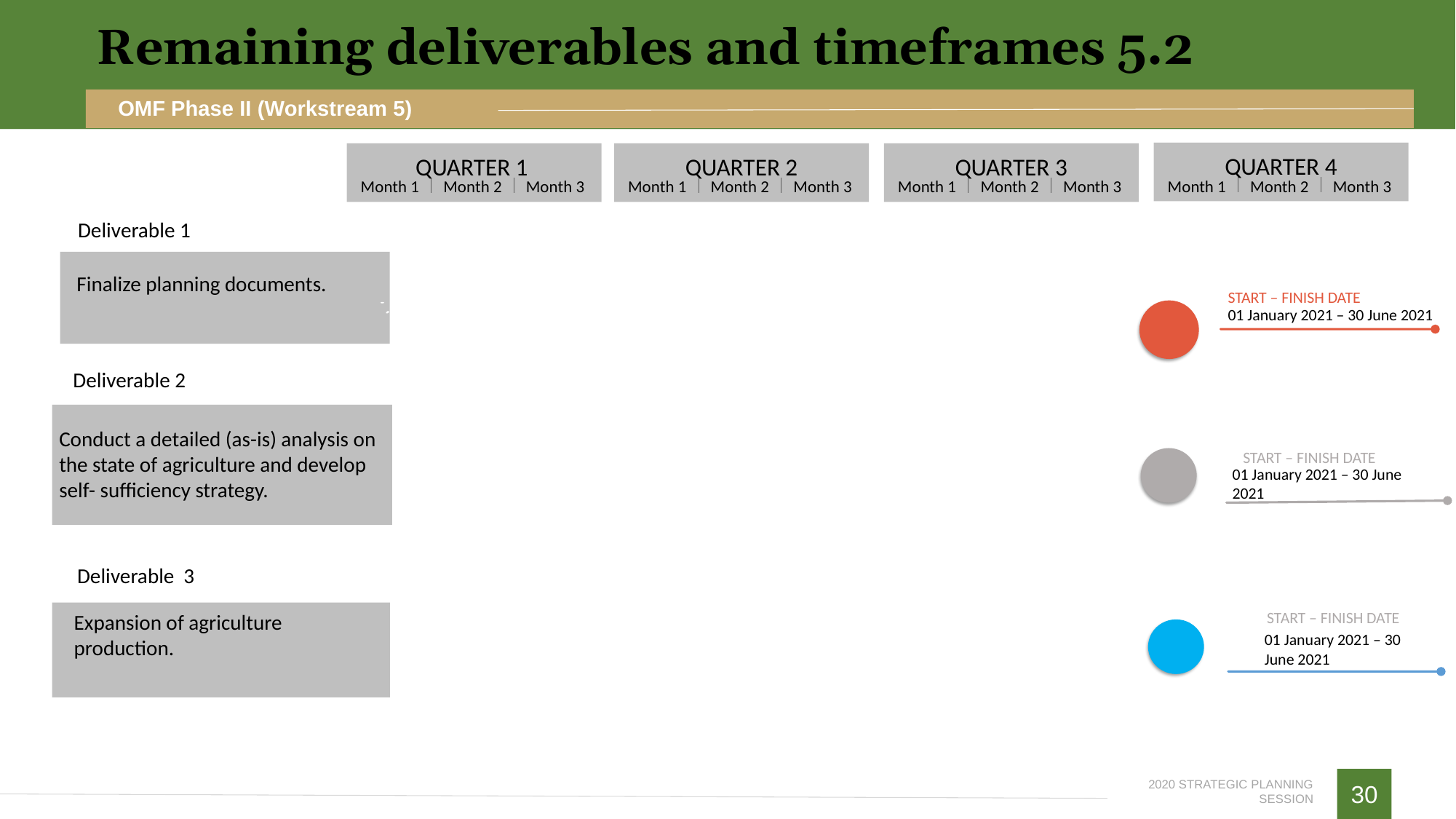

Remaining deliverables and timeframes 5.2

OMF Phase II (Workstream 5)

QUARTER 4
Month 1
Month 2
Month 3

QUARTER 3
Month 1
Month 2
Month 3

QUARTER 2
Month 1
Month 2
Month 3

QUARTER 1
Month 1
Month 2
Month 3
Deliverable 1

START – FINISH DATE
01 January 2021 – 30 June 2021

Finalize planning documents.
Deliverable 2

START – FINISH DATE
01 January 2021 – 30 June 2021

Conduct a detailed (as-is) analysis on the state of agriculture and develop self- sufficiency strategy.
Deliverable  3
Expansion of agriculture production.

START – FINISH DATE

01 January 2021 – 30 June 2021